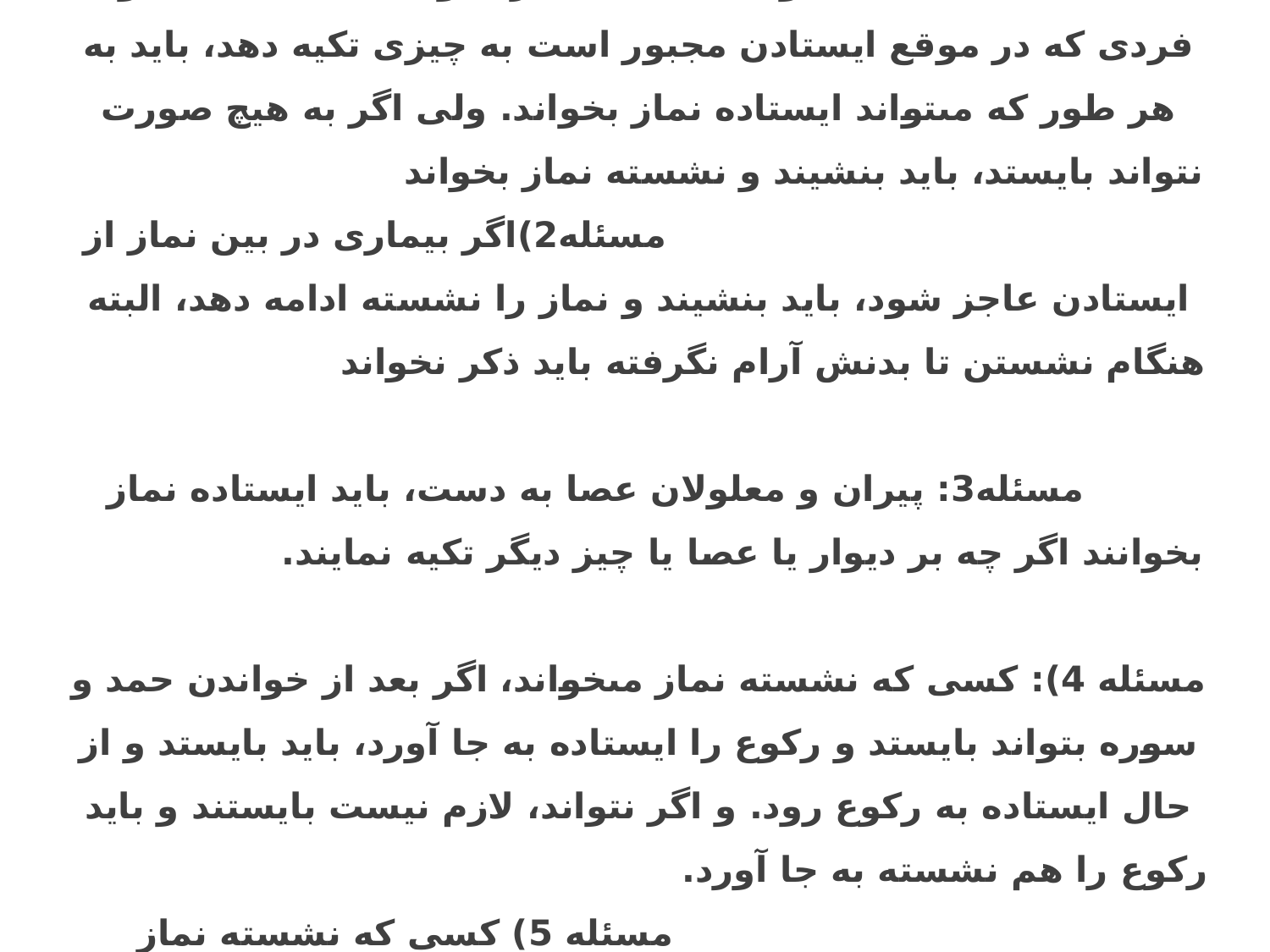

2)وظایف افرادناتوان درامرنماز
مسئله1)تا انسان مى‏تواند ایستاده نماز بخواند، نباید بنشیند، و فردی که در موقع ایستادن مجبور است به چیزى تکیه دهد، باید به هر طور که مى‏تواند ایستاده نماز بخواند. ولی اگر به هیچ صورت نتواند بایستد، باید بنشیند و نشسته نماز بخواند                                                                       مسئله2)اگر بیماری در بین نماز از ایستادن عاجز شود، باید بنشیند و نماز را نشسته ادامه دهد، البته هنگام نشستن تا بدنش آرام نگرفته باید ذکر نخواند                                                                                                                           مسئله3: پیران و معلولان عصا به دست، باید ایستاده نماز بخوانند اگر چه بر دیوار یا عصا یا چیز دیگر تکیه نمایند.
مسئله 4): کسى که نشسته نماز مى‏خواند، اگر بعد از خواندن حمد و سوره بتواند بایستد و رکوع را ایستاده به جا آورد، باید بایستد و از حال ایستاده به رکوع رود. و اگر نتواند، لازم نیست بایستند و باید رکوع را هم نشسته به جا آورد.                                                                                         مسئله 5) کسى که نشسته نماز مى‏خواند، اگر در بین نماز بتواند بایستد باید مقدارى را که مى‏تواند، ایستاده بخواند، ولى تا بدنش آرام نگرفته باید چیزى نخواند.